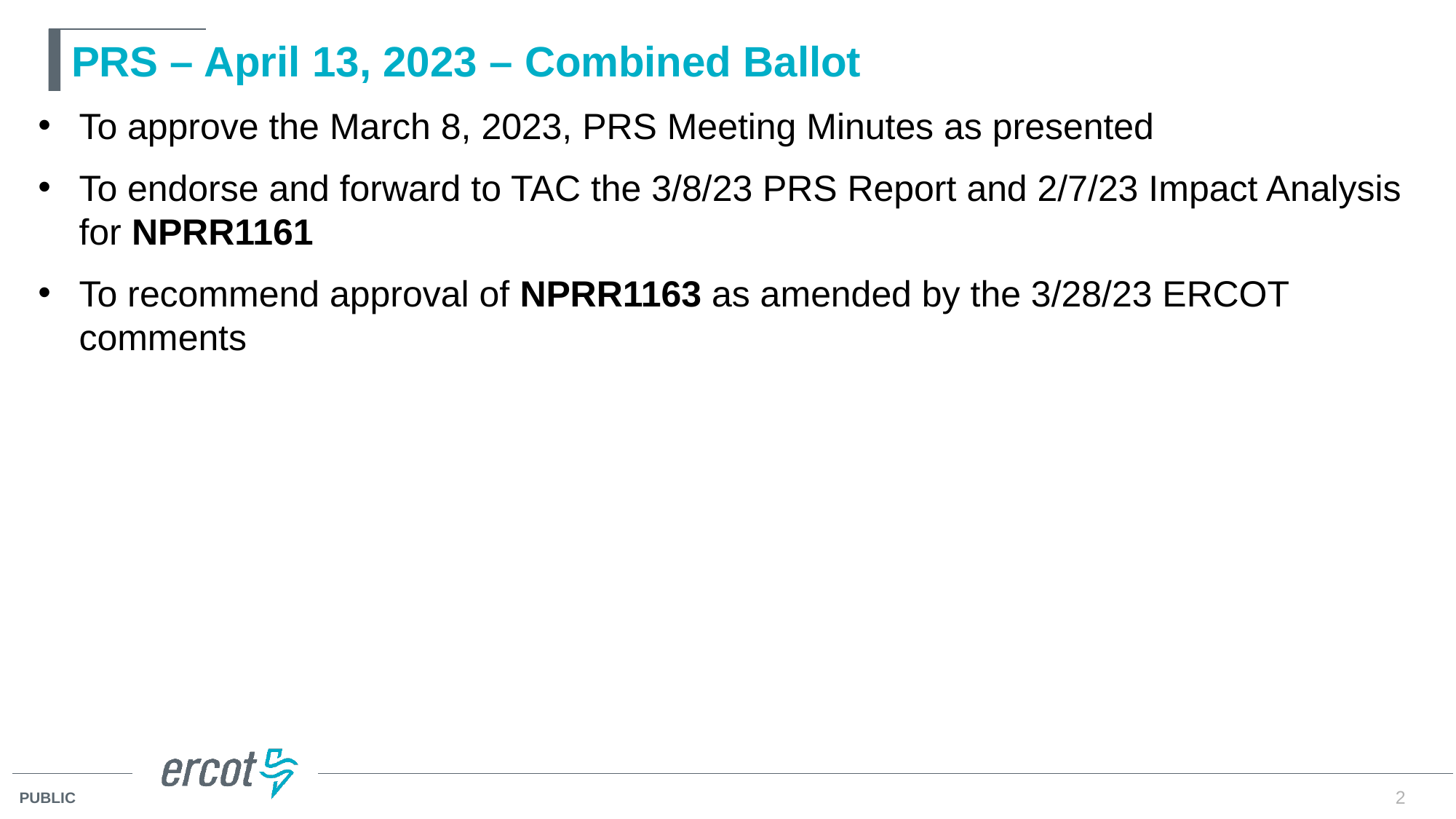

# PRS – April 13, 2023 – Combined Ballot
To approve the March 8, 2023, PRS Meeting Minutes as presented
To endorse and forward to TAC the 3/8/23 PRS Report and 2/7/23 Impact Analysis for NPRR1161
To recommend approval of NPRR1163 as amended by the 3/28/23 ERCOT comments
2